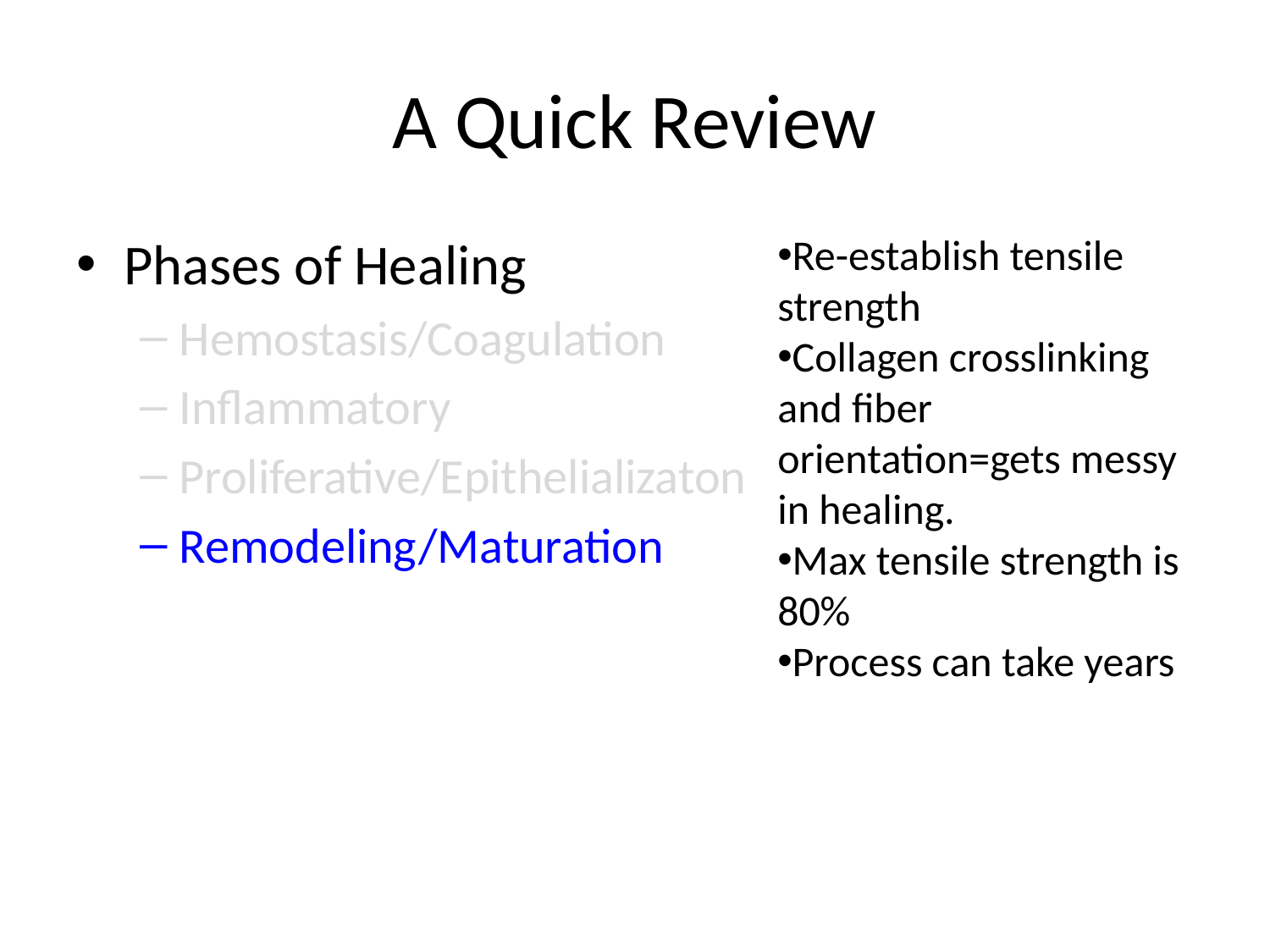

# A Quick Review
Phases of Healing
Hemostasis/Coagulation
Inflammatory
Proliferative/Epithelializaton
Remodeling/Maturation
Re-establish tensile strength
Collagen crosslinking and fiber orientation=gets messy in healing.
Max tensile strength is 80%
Process can take years